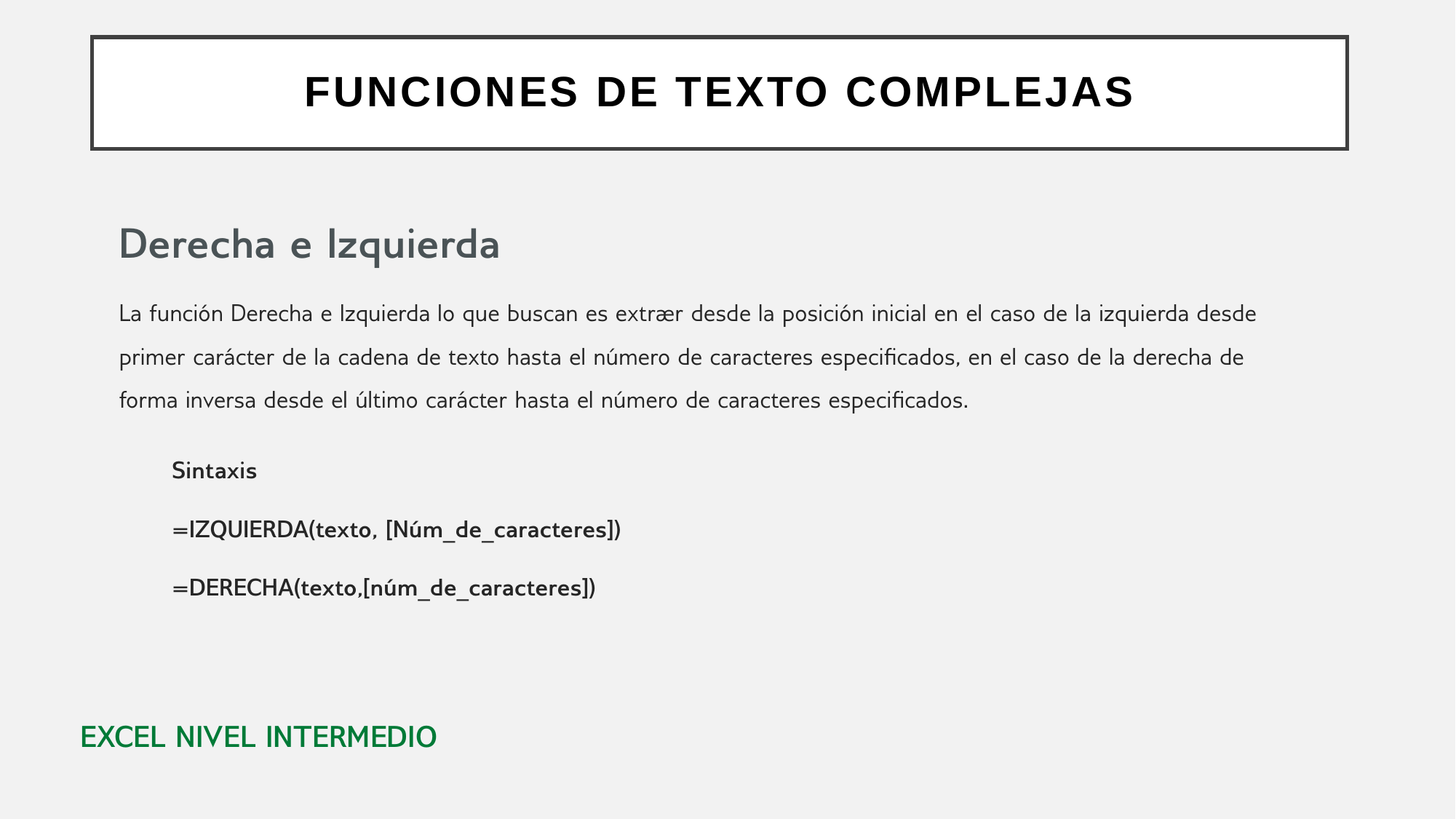

# Funciones de Texto complejas
Derecha e Izquierda
La función Derecha e Izquierda lo que buscan es extraer desde la posición inicial en el caso de la izquierda desde primer carácter de la cadena de texto hasta el número de caracteres especificados, en el caso de la derecha de forma inversa desde el último carácter hasta el número de caracteres especificados.
Sintaxis
=IZQUIERDA(texto, [Núm_de_caracteres])
=DERECHA(texto,[núm_de_caracteres])
EXCEL NIVEL INTERMEDIO